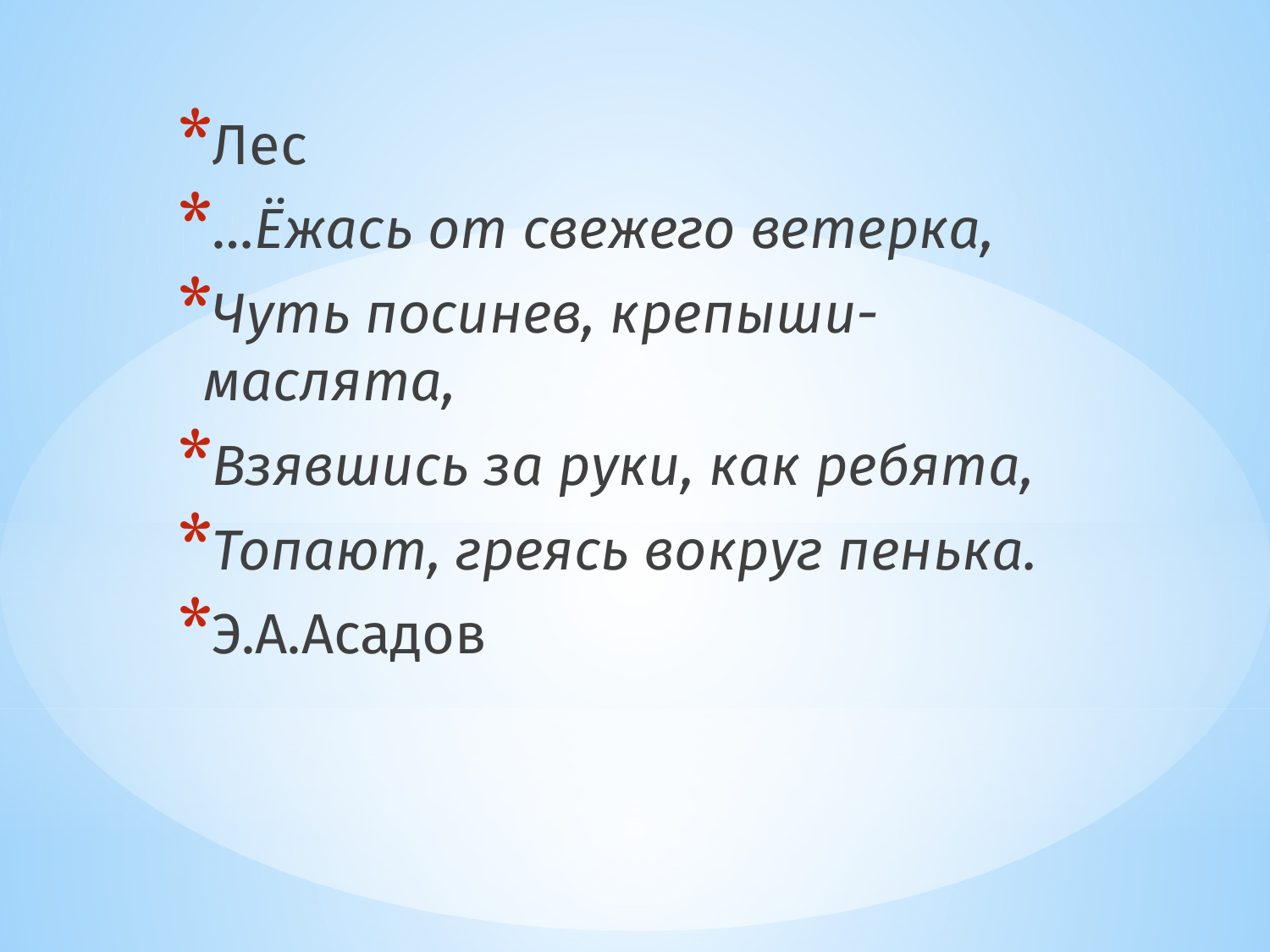

Лес
…Ёжась от свежего ветерка,
Чуть посинев, крепыши-маслята,
Взявшись за руки, как ребята,
Топают, греясь вокруг пенька.
Э.А.Асадов
#